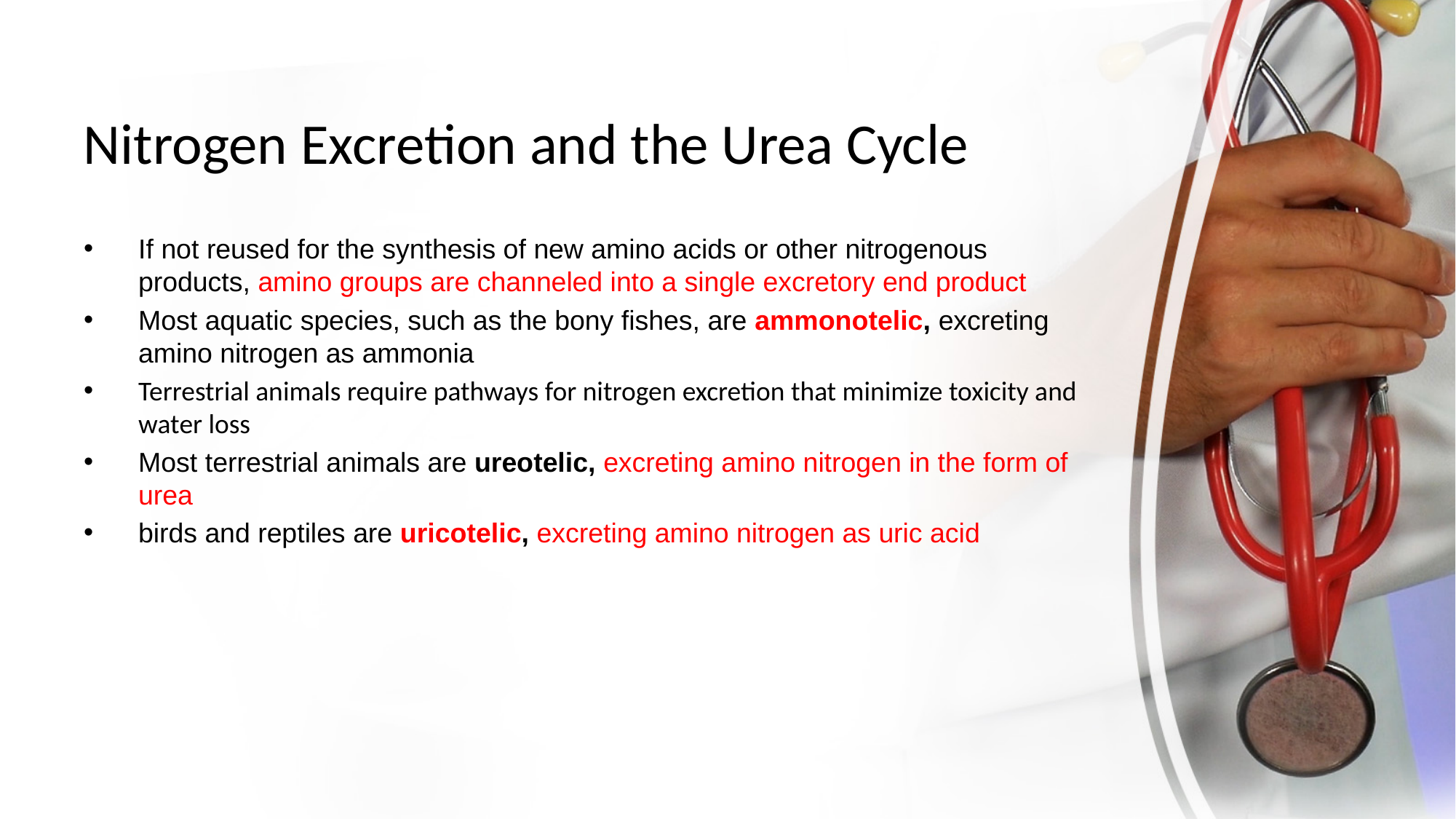

# Nitrogen Excretion and the Urea Cycle
If not reused for the synthesis of new amino acids or other nitrogenous products, amino groups are channeled into a single excretory end product
Most aquatic species, such as the bony fishes, are ammonotelic, excreting amino nitrogen as ammonia
Terrestrial animals require pathways for nitrogen excretion that minimize toxicity and water loss
Most terrestrial animals are ureotelic, excreting amino nitrogen in the form of urea
birds and reptiles are uricotelic, excreting amino nitrogen as uric acid